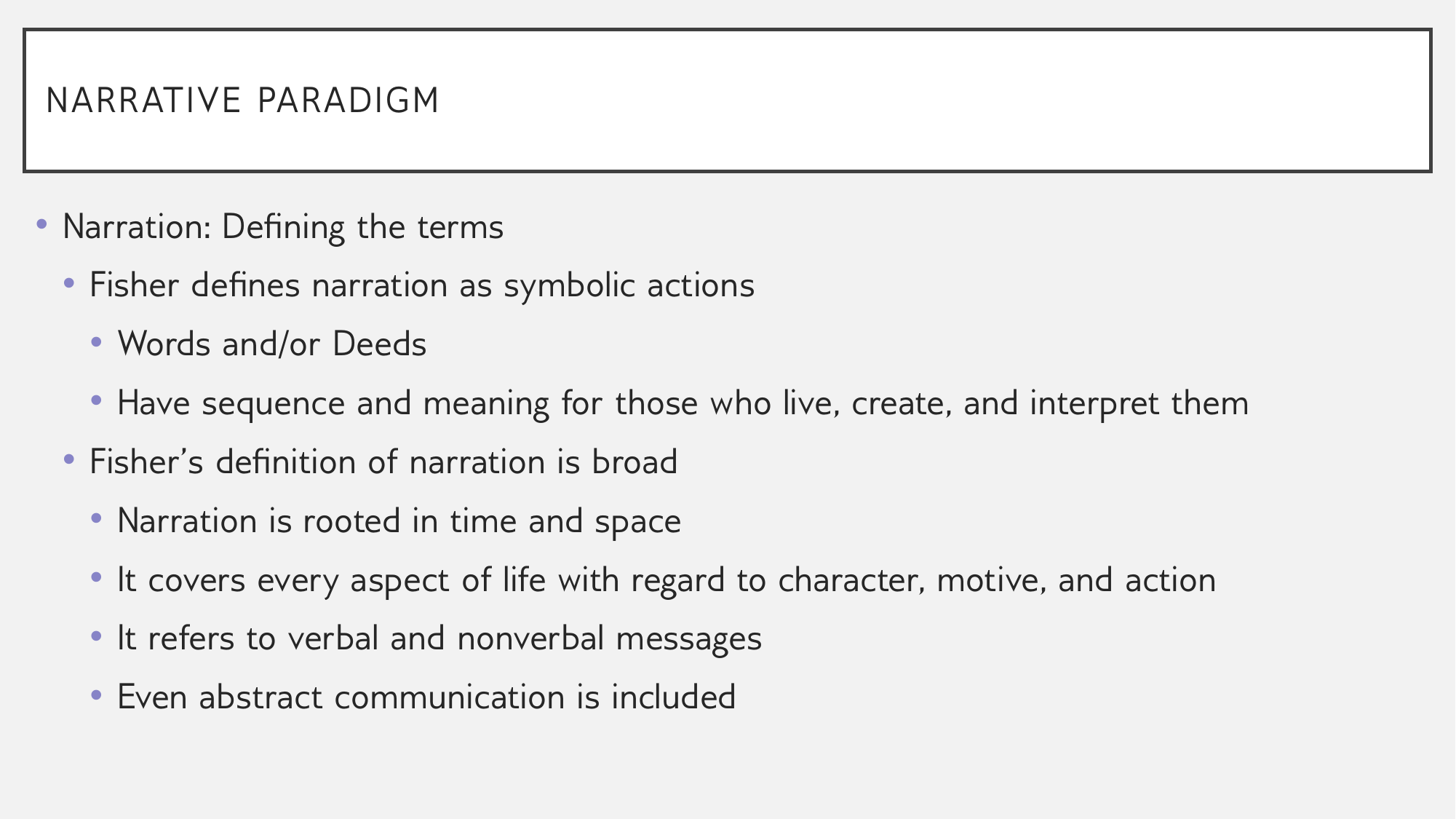

# Narrative Paradigm
Narration: Defining the terms
Fisher defines narration as symbolic actions
Words and/or Deeds
Have sequence and meaning for those who live, create, and interpret them
Fisher’s definition of narration is broad
Narration is rooted in time and space
It covers every aspect of life with regard to character, motive, and action
It refers to verbal and nonverbal messages
Even abstract communication is included